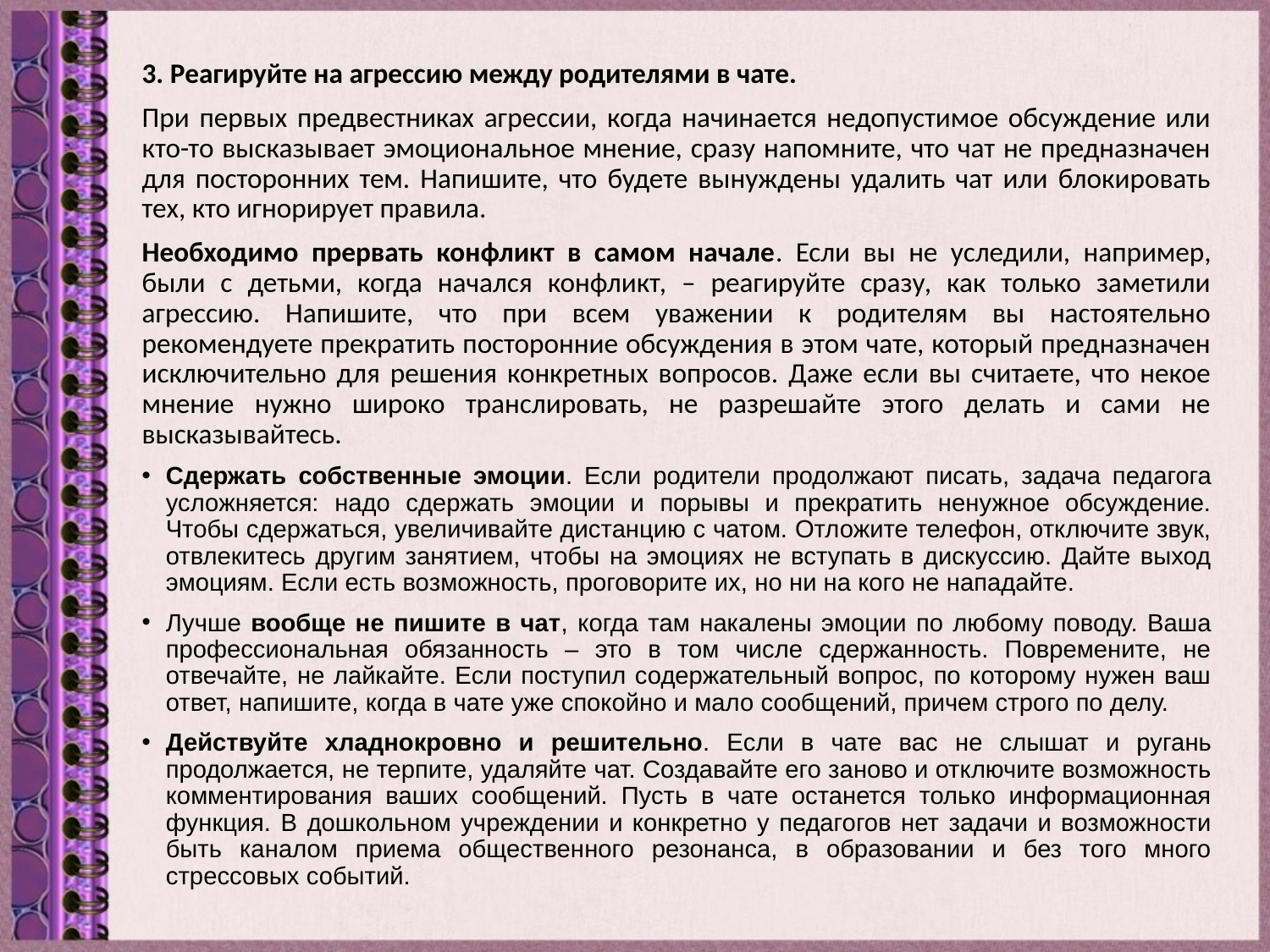

3. Реагируйте на агрессию между родителями в чате.
При первых предвестниках агрессии, когда начинается недопустимое обсуждение или кто-то высказывает эмоциональное мнение, сразу напомните, что чат не предназначен для посторонних тем. Напишите, что будете вынуждены удалить чат или блокировать тех, кто игнорирует правила.
Необходимо прервать конфликт в самом начале. Если вы не уследили, например, были с детьми, когда начался конфликт, – реагируйте сразу, как только заметили агрессию. Напишите, что при всем уважении к родителям вы настоятельно рекомендуете прекратить посторонние обсуждения в этом чате, который предназначен исключительно для решения конкретных вопросов. Даже если вы считаете, что некое мнение нужно широко транслировать, не разрешайте этого делать и сами не высказывайтесь.
Сдержать собственные эмоции. Если родители продолжают писать, задача педагога усложняется: надо сдержать эмоции и порывы и прекратить ненужное обсуждение. Чтобы сдержаться, увеличивайте дистанцию с чатом. Отложите телефон, отключите звук, отвлекитесь другим занятием, чтобы на эмоциях не вступать в дискуссию. Дайте выход эмоциям. Если есть возможность, проговорите их, но ни на кого не нападайте.
Лучше вообще не пишите в чат, когда там накалены эмоции по любому поводу. Ваша профессиональная обязанность – это в том числе сдержанность. Повремените, не отвечайте, не лайкайте. Если поступил содержательный вопрос, по которому нужен ваш ответ, напишите, когда в чате уже спокойно и мало сообщений, причем строго по делу.
Действуйте хладнокровно и решительно. Если в чате вас не слышат и ругань продолжается, не терпите, удаляйте чат. Создавайте его заново и отключите возможность комментирования ваших сообщений. Пусть в чате останется только информационная функция. В дошкольном учреждении и конкретно у педагогов нет задачи и возможности быть каналом приема общественного резонанса, в образовании и без того много стрессовых событий.